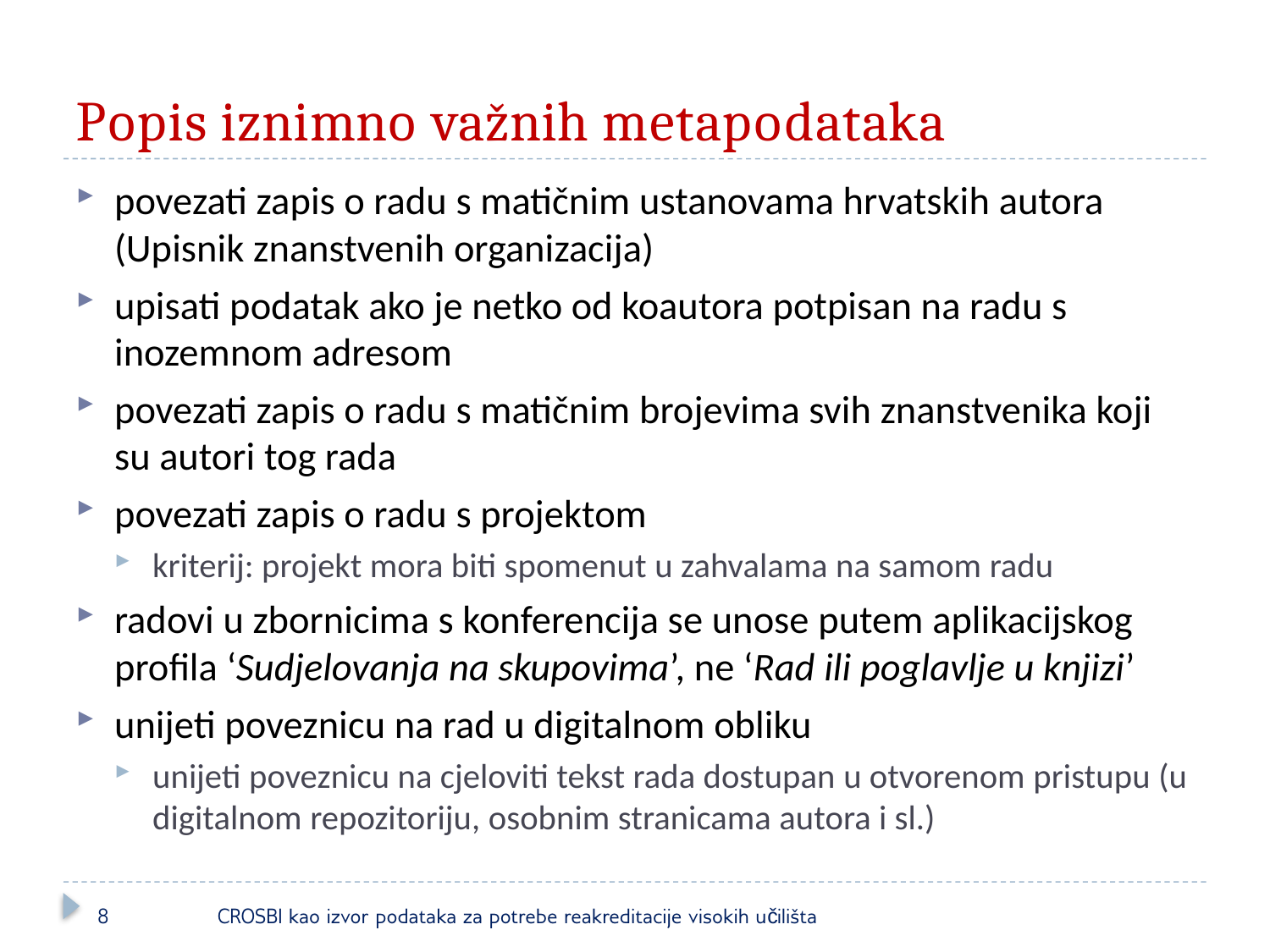

# Popis iznimno važnih metapodataka
povezati zapis o radu s matičnim ustanovama hrvatskih autora (Upisnik znanstvenih organizacija)
upisati podatak ako je netko od koautora potpisan na radu s inozemnom adresom
povezati zapis o radu s matičnim brojevima svih znanstvenika koji su autori tog rada
povezati zapis o radu s projektom
kriterij: projekt mora biti spomenut u zahvalama na samom radu
radovi u zbornicima s konferencija se unose putem aplikacijskog profila ‘Sudjelovanja na skupovima’, ne ‘Rad ili poglavlje u knjizi’
unijeti poveznicu na rad u digitalnom obliku
unijeti poveznicu na cjeloviti tekst rada dostupan u otvorenom pristupu (u digitalnom repozitoriju, osobnim stranicama autora i sl.)

8
CROSBI kao izvor podataka za potrebe reakreditacije visokih učilišta